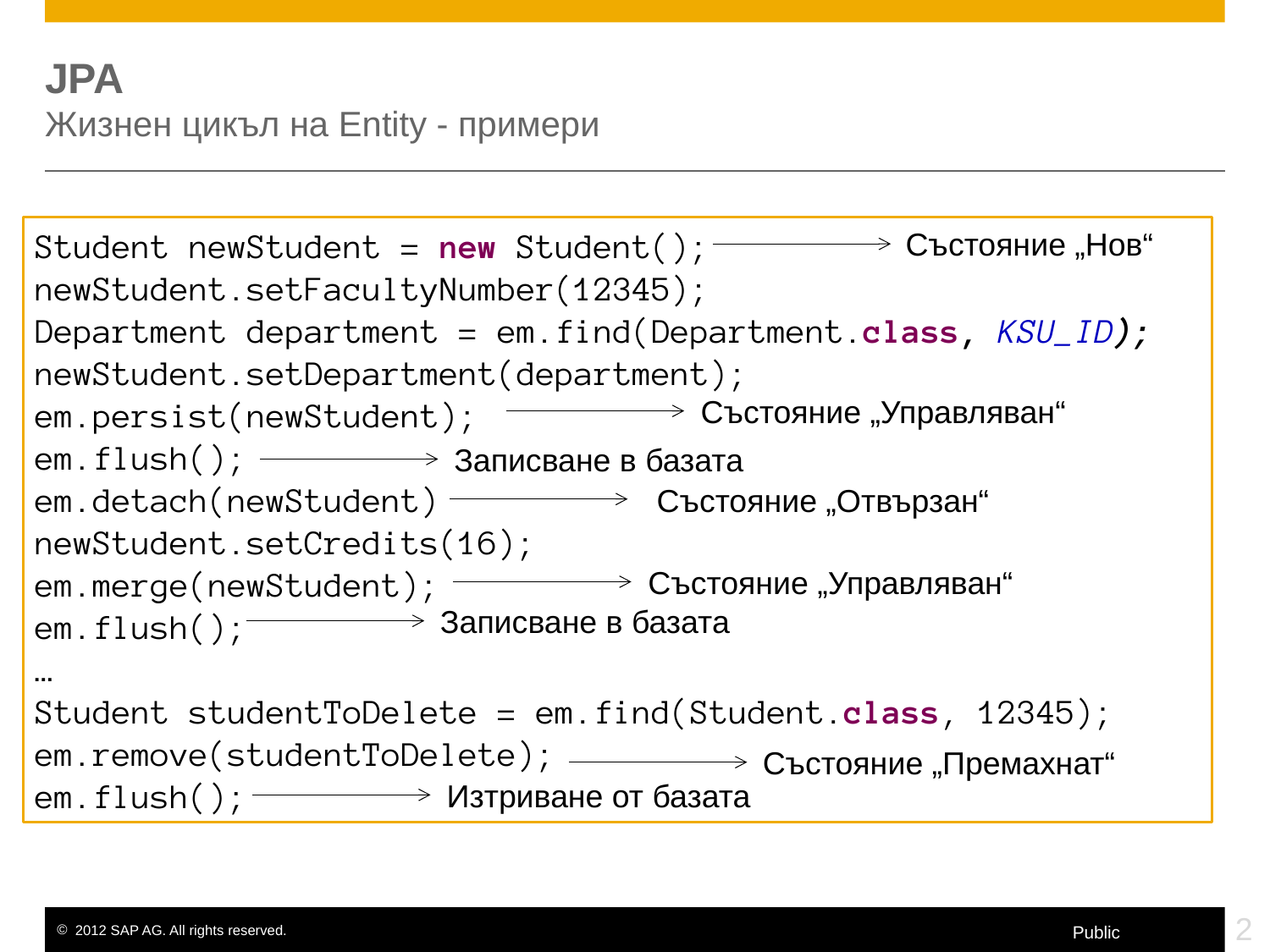

# JPA Жизнен цикъл на Entity - примери
Student newStudent = new Student();
newStudent.setFacultyNumber(12345);
Department department = em.find(Department.class, KSU_ID);
newStudent.setDepartment(department);
em.persist(newStudent);
em.flush();
em.detach(newStudent)
newStudent.setCredits(16);
em.merge(newStudent);
em.flush();
…
Student studentToDelete = em.find(Student.class, 12345);
em.remove(studentToDelete);
em.flush();
Състояние „Нов“
Състояние „Управляван“
Записване в базата
Състояние „Отвързан“
Състояние „Управляван“
Записване в базата
Състояние „Премахнат“
Изтриване от базата
2